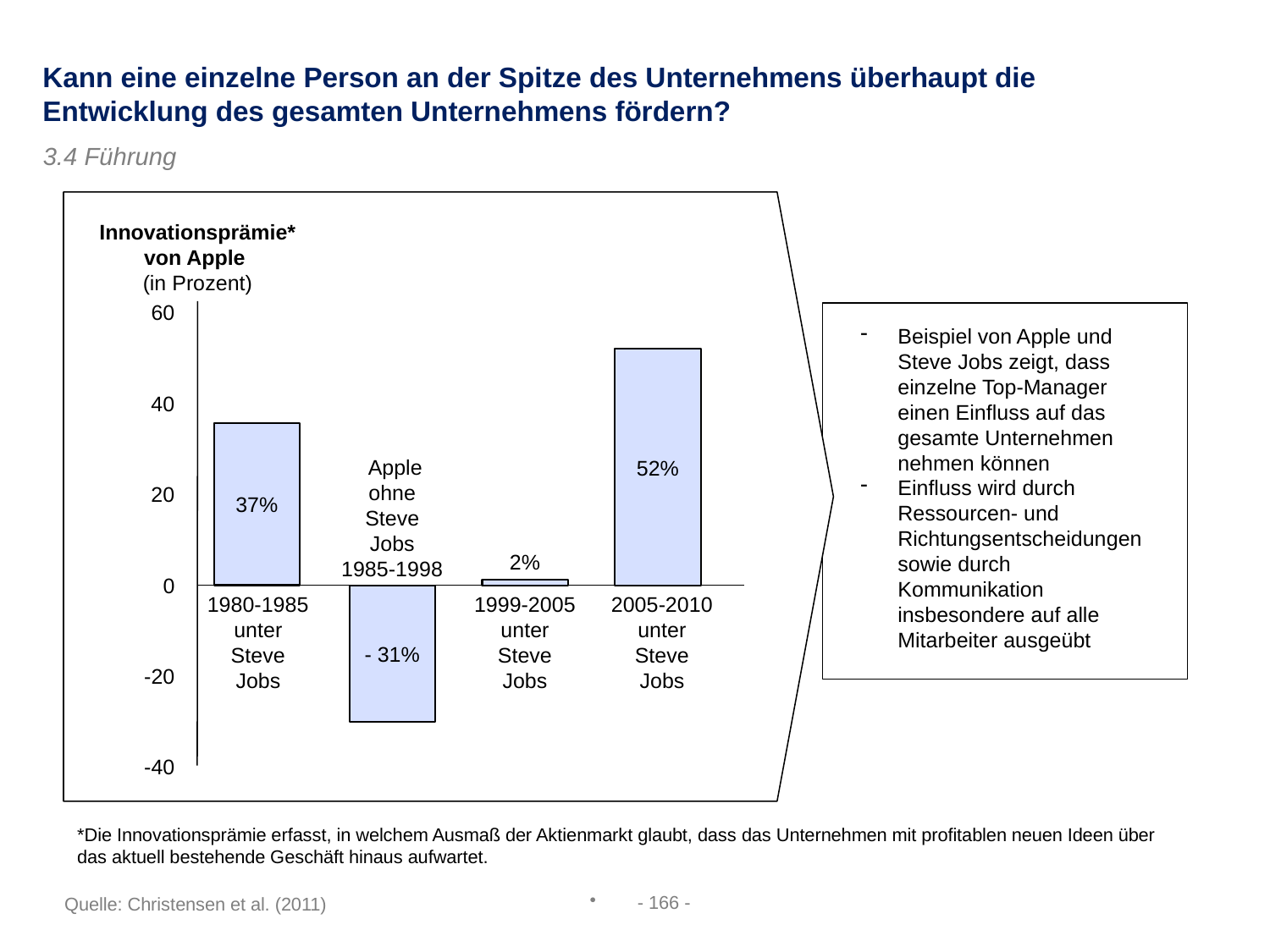

Kann eine einzelne Person an der Spitze des Unternehmens überhaupt die Entwicklung des gesamten Unternehmens fördern?
3.4 Führung

Innovationsprämie* von Apple
(in Prozent)
60

Beispiel von Apple und Steve Jobs zeigt, dass einzelne Top-Manager einen Einfluss auf das gesamte Unternehmen nehmen können
Einfluss wird durch Ressourcen- und Richtungsentscheidungen sowie durch Kommunikation insbesondere auf alle Mitarbeiter ausgeübt
52%
40
37%
 Apple ohne
Steve Jobs 1985-1998
20
2%
   0

1980-1985 unter Steve Jobs
- 31%
1999-2005 unter Steve Jobs
2005-2010 unter Steve Jobs
-20
-40
*Die Innovationsprämie erfasst, in welchem Ausmaß der Aktienmarkt glaubt, dass das Unternehmen mit profitablen neuen Ideen über das aktuell bestehende Geschäft hinaus aufwartet.
- 166 -
Quelle: Christensen et al. (2011)